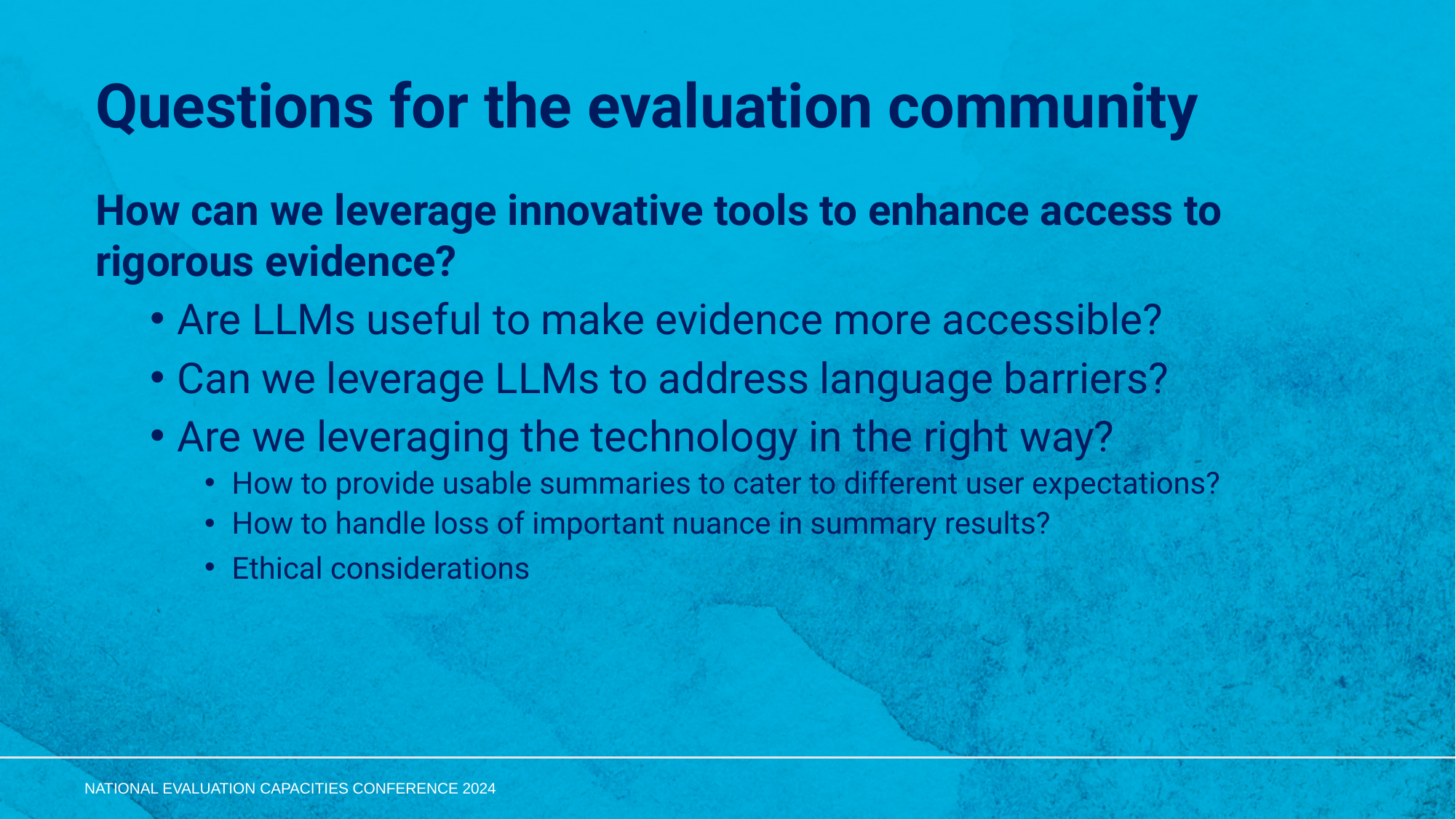

# Questions for the evaluation community
How can we leverage innovative tools to enhance access to rigorous evidence?​
Are LLMs useful to make evidence more accessible?​
Can we leverage LLMs to address language barriers?​
Are we leveraging the technology in the right way?
How to provide usable summaries to cater to different user expectations?
How to handle loss of important nuance in summary results?
Ethical considerations